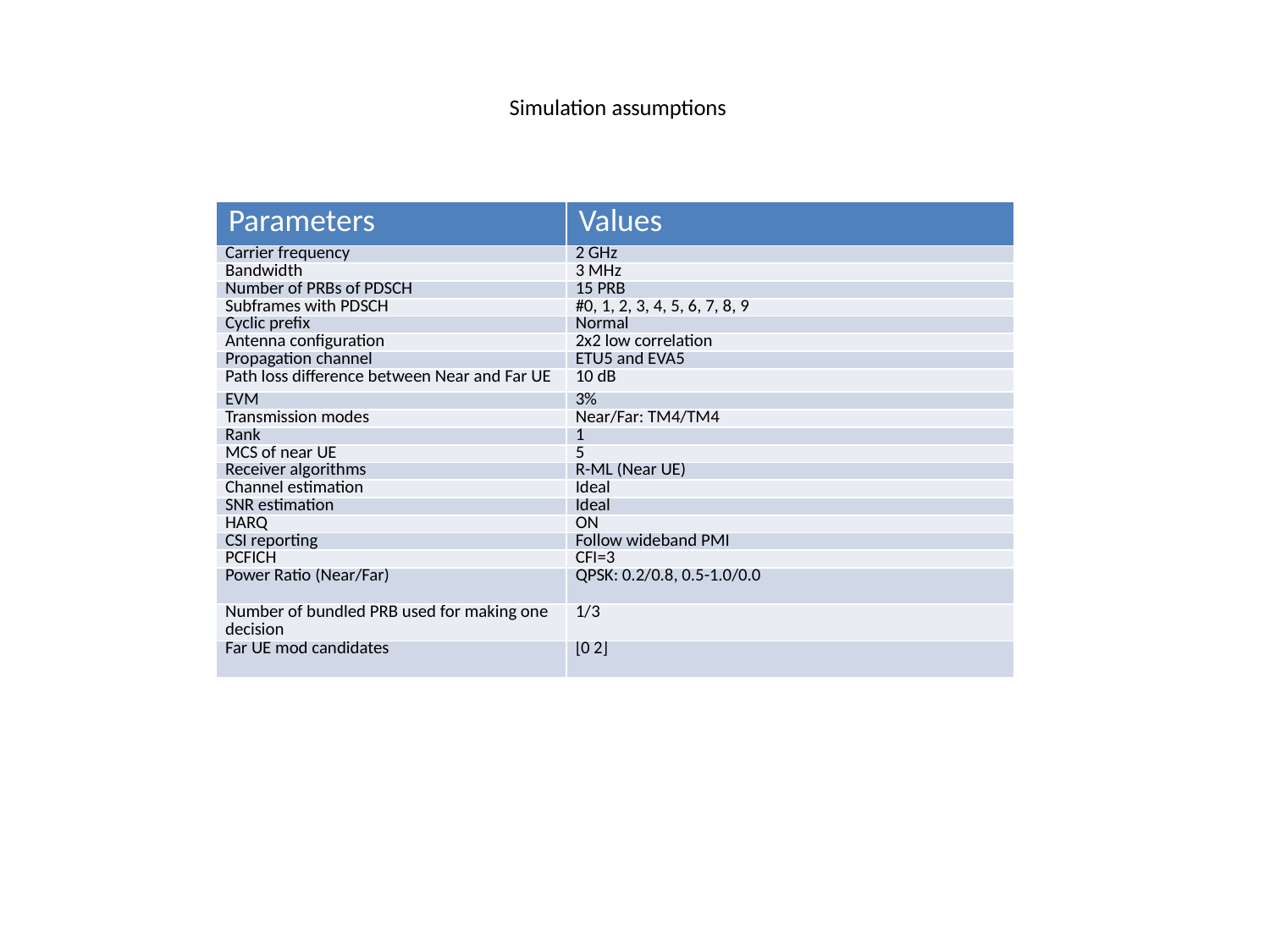

# Simulation assumptions
| Parameters | Values |
| --- | --- |
| Carrier frequency | 2 GHz |
| Bandwidth | 3 MHz |
| Number of PRBs of PDSCH | 15 PRB |
| Subframes with PDSCH | #0, 1, 2, 3, 4, 5, 6, 7, 8, 9 |
| Cyclic prefix | Normal |
| Antenna configuration | 2x2 low correlation |
| Propagation channel | ETU5 and EVA5 |
| Path loss difference between Near and Far UE | 10 dB |
| EVM | 3% |
| Transmission modes | Near/Far: TM4/TM4 |
| Rank | 1 |
| MCS of near UE | 5 |
| Receiver algorithms | R-ML (Near UE) |
| Channel estimation | Ideal |
| SNR estimation | Ideal |
| HARQ | ON |
| CSI reporting | Follow wideband PMI |
| PCFICH | CFI=3 |
| Power Ratio (Near/Far) | QPSK: 0.2/0.8, 0.5-1.0/0.0 |
| Number of bundled PRB used for making one decision | 1/3 |
| Far UE mod candidates | [0 2] |